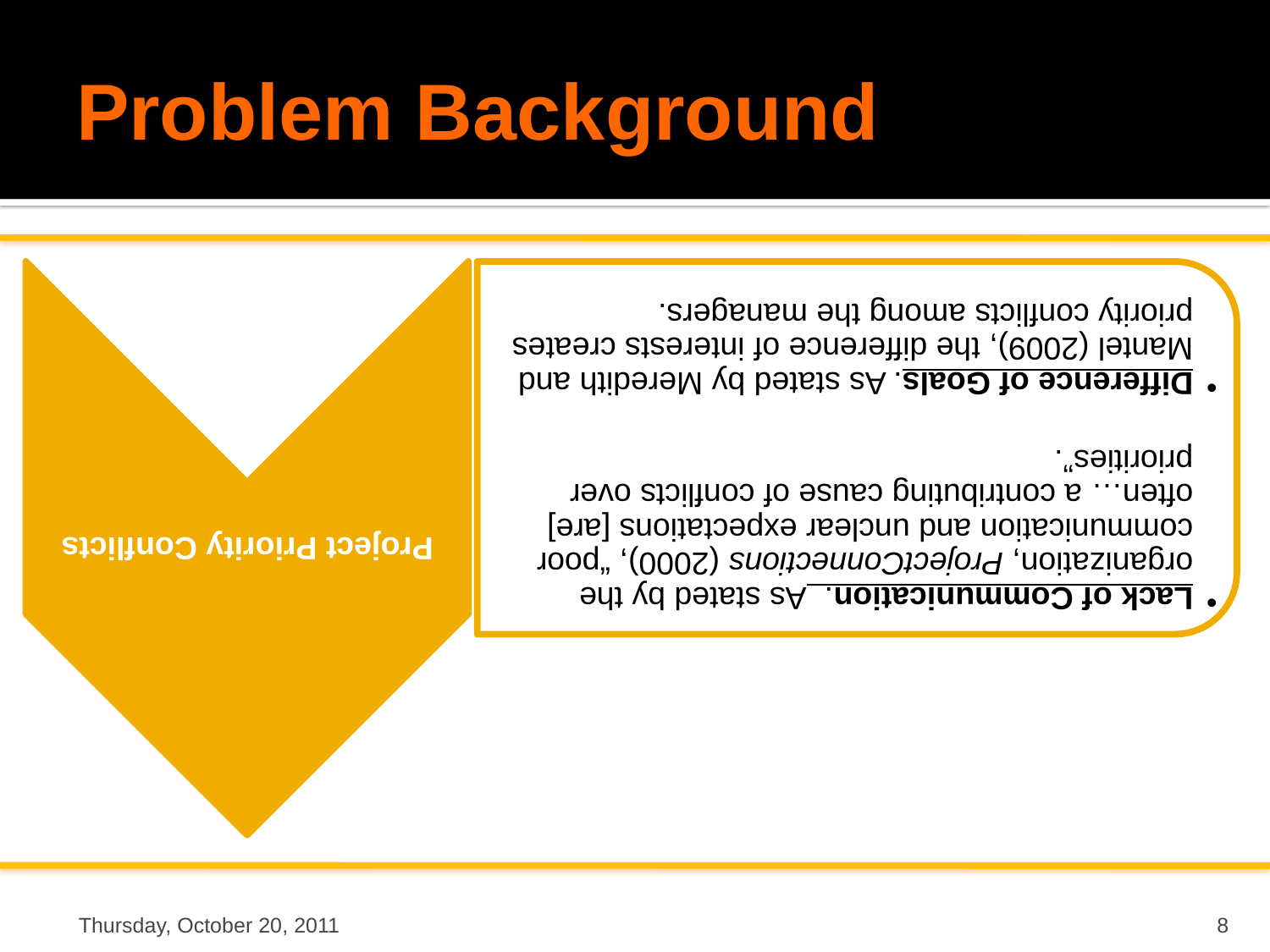

# Problem Background
Project Priority Conflicts
Lack of Communication.  As stated by the organization, ProjectConnections (2000), “poor communication and unclear expectations [are] often… a contributing cause of conflicts over priorities”.

Difference of Goals. As stated by Meredith and Mantel (2009), the difference of interests creates priority conflicts among the managers.
Thursday, October 20, 2011
8